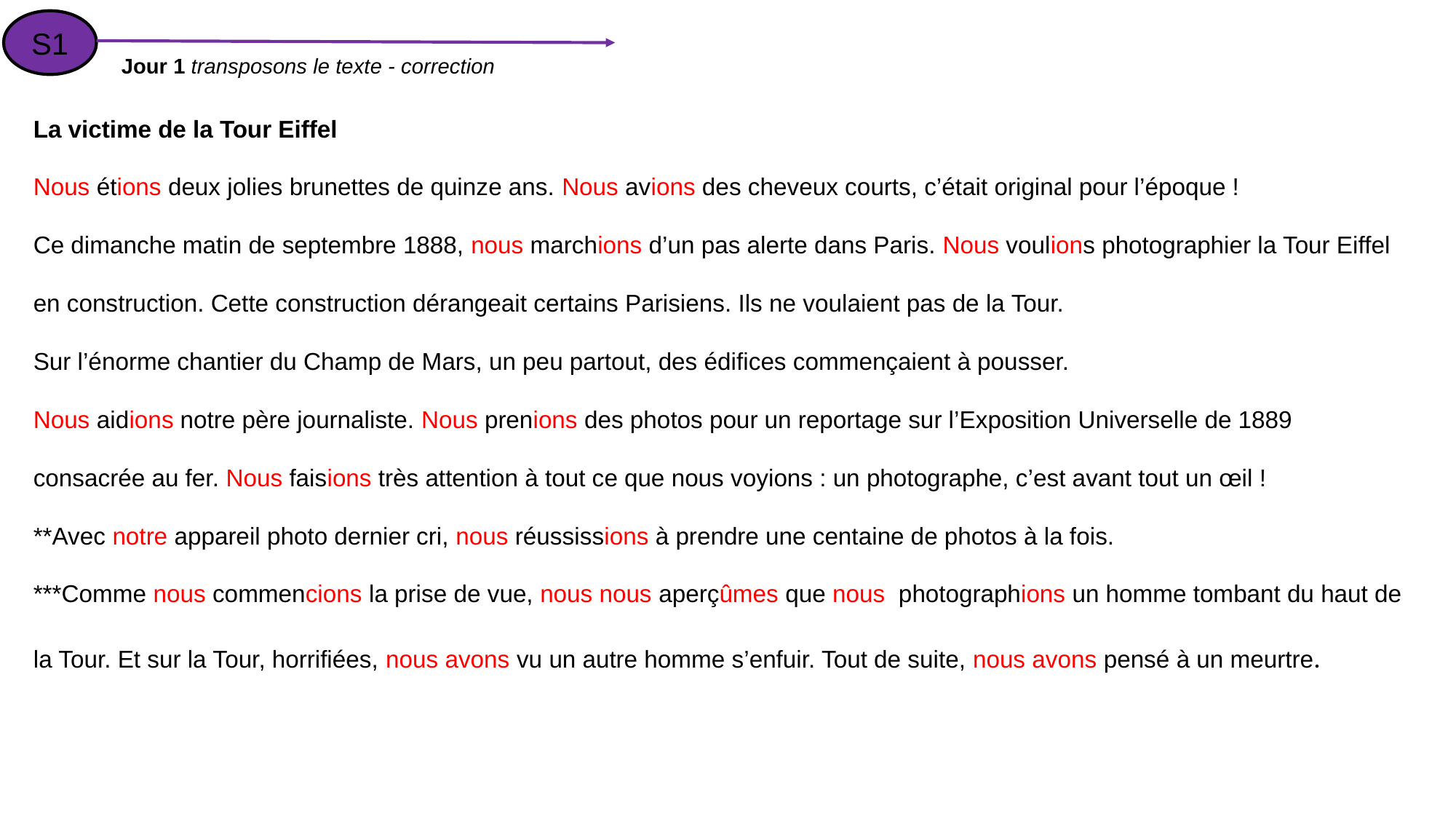

S1
Jour 1 transposons le texte - correction
La victime de la Tour Eiffel
Nous étions deux jolies brunettes de quinze ans. Nous avions des cheveux courts, c’était original pour l’époque !
Ce dimanche matin de septembre 1888, nous marchions d’un pas alerte dans Paris. Nous voulions photographier la Tour Eiffel en construction. Cette construction dérangeait certains Parisiens. Ils ne voulaient pas de la Tour.
Sur l’énorme chantier du Champ de Mars, un peu partout, des édifices commençaient à pousser.
Nous aidions notre père journaliste. Nous prenions des photos pour un reportage sur l’Exposition Universelle de 1889 consacrée au fer. Nous faisions très attention à tout ce que nous voyions : un photographe, c’est avant tout un œil !
**Avec notre appareil photo dernier cri, nous réussissions à prendre une centaine de photos à la fois.
***Comme nous commencions la prise de vue, nous nous aperçûmes que nous  photographions un homme tombant du haut de la Tour. Et sur la Tour, horrifiées, nous avons vu un autre homme s’enfuir. Tout de suite, nous avons pensé à un meurtre.